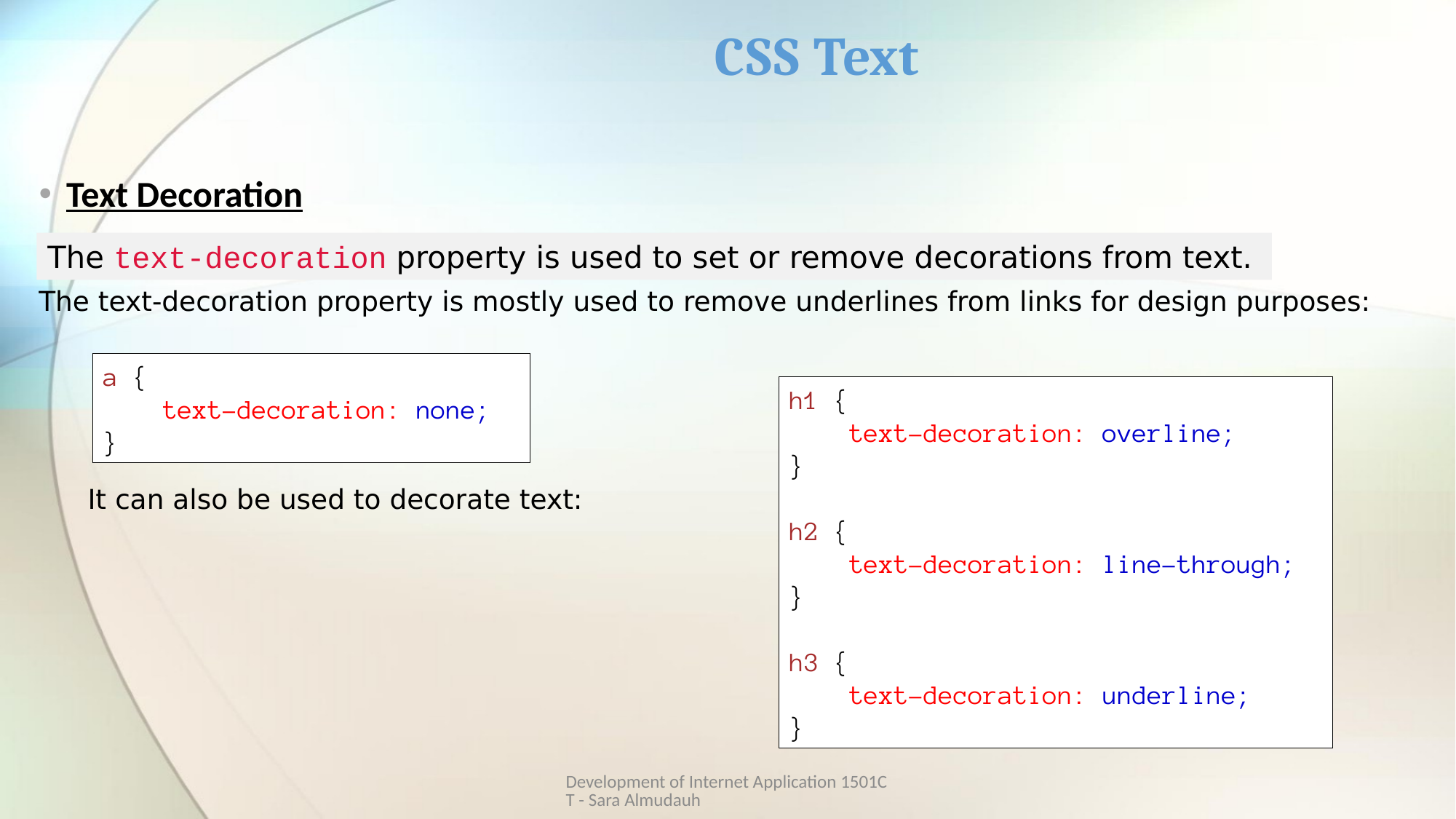

# CSS Text
Text Decoration

The text-decoration property is used to set or remove decorations from text.
The text-decoration property is mostly used to remove underlines from links for design purposes:
a {
    text-decoration: none;
}
h1 {
    text-decoration: overline;
}
h2 {
    text-decoration: line-through;
}
h3 {
    text-decoration: underline;
}
It can also be used to decorate text:
Development of Internet Application 1501CT - Sara Almudauh